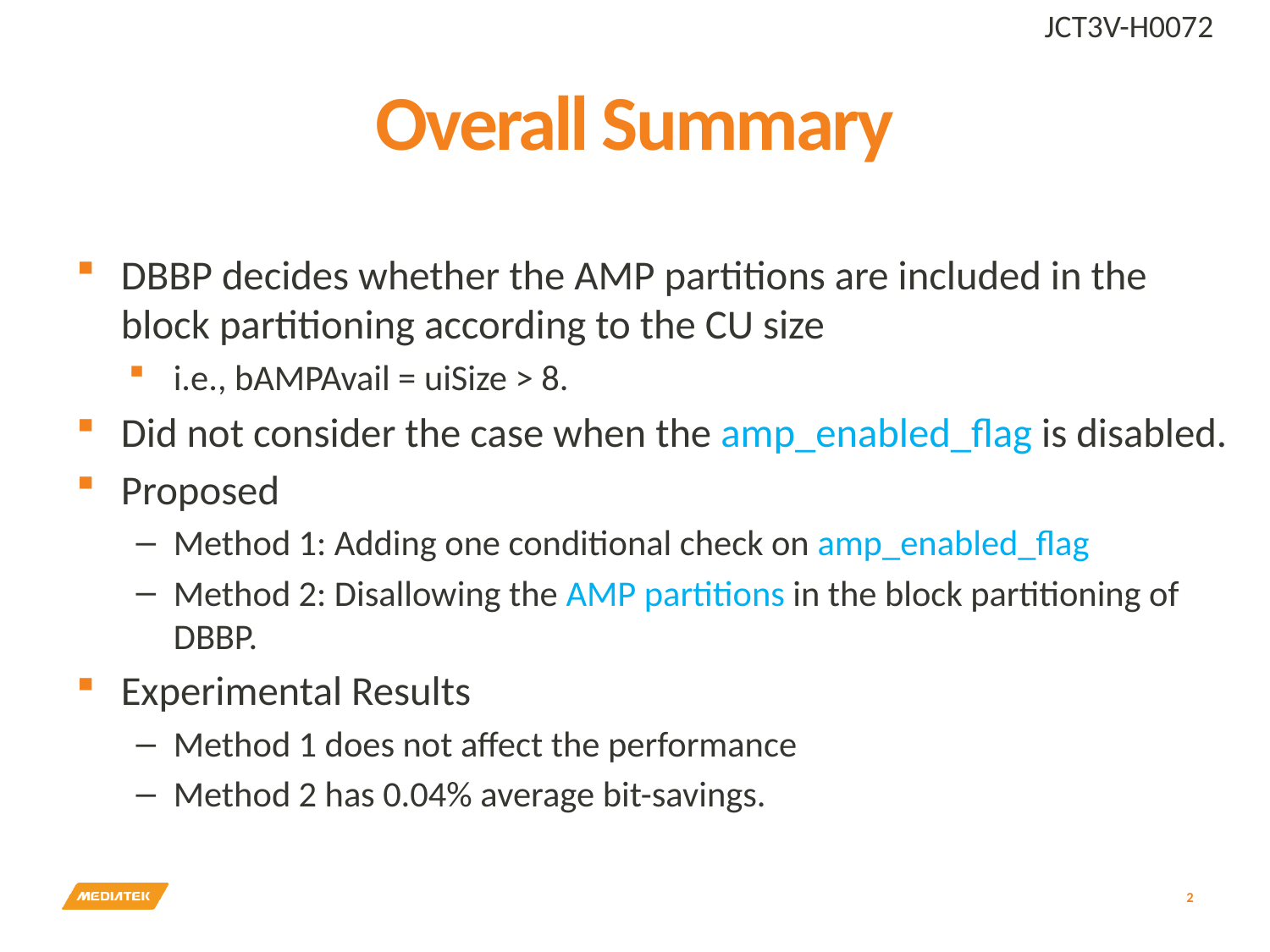

JCT3V-H0072

# Overall Summary
DBBP decides whether the AMP partitions are included in the block partitioning according to the CU size
i.e., bAMPAvail = uiSize > 8.
Did not consider the case when the amp_enabled_flag is disabled.
Proposed
Method 1: Adding one conditional check on amp_enabled_flag
Method 2: Disallowing the AMP partitions in the block partitioning of DBBP.
Experimental Results
Method 1 does not affect the performance
Method 2 has 0.04% average bit-savings.

2